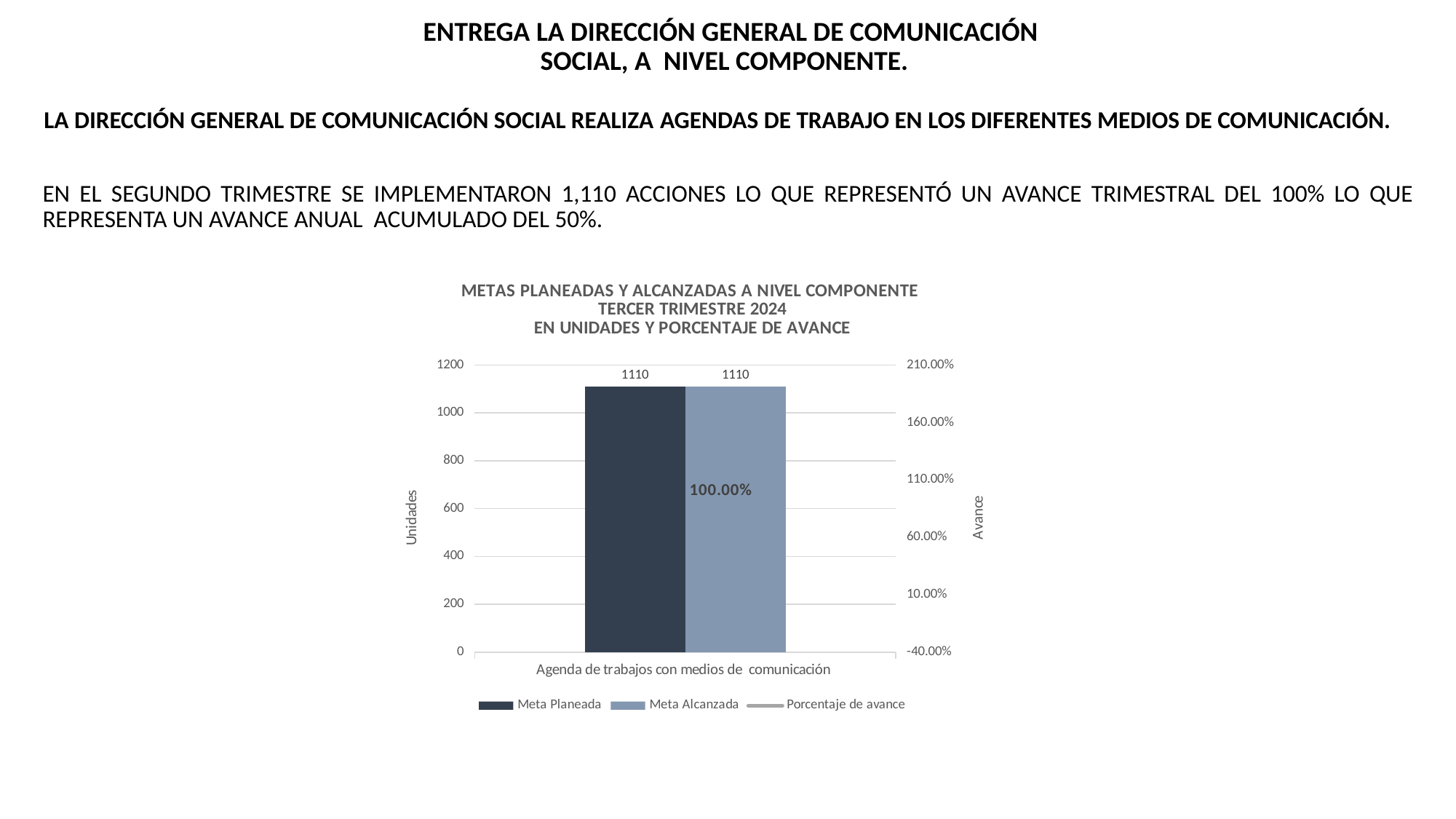

ENTREGA LA DIRECCIÓN GENERAL DE COMUNICACIÓN SOCIAL, A  NIVEL COMPONENTE.
LA DIRECCIÓN GENERAL DE COMUNICACIÓN SOCIAL REALIZA AGENDAS DE TRABAJO EN LOS DIFERENTES MEDIOS DE COMUNICACIÓN.
EN EL SEGUNDO TRIMESTRE SE IMPLEMENTARON 1,110 ACCIONES LO QUE REPRESENTÓ UN AVANCE TRIMESTRAL DEL 100% LO QUE REPRESENTA UN AVANCE ANUAL  ACUMULADO DEL 50%.

### Chart: METAS PLANEADAS Y ALCANZADAS A NIVEL COMPONENTE
TERCER TRIMESTRE 2024
EN UNIDADES Y PORCENTAJE DE AVANCE

| Category | Meta Planeada | Meta Alcanzada |  |
|---|---|---|---|
| Agenda de trabajos con medios de  comunicación  | 1110.0 | 1110.0 | 1.0 |